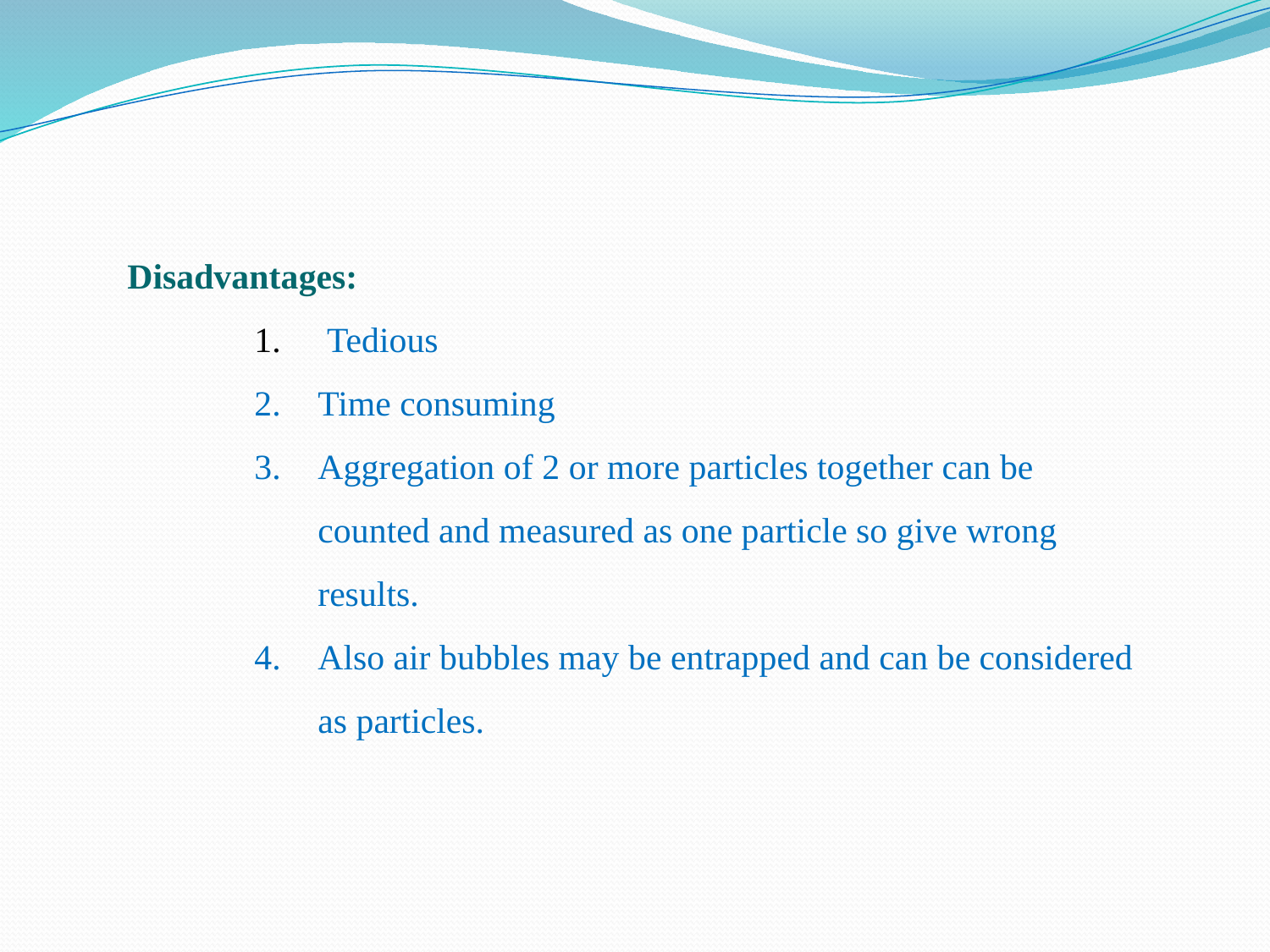

Disadvantages:
 Tedious
Time consuming
Aggregation of 2 or more particles together can be counted and measured as one particle so give wrong results.
Also air bubbles may be entrapped and can be considered as particles.